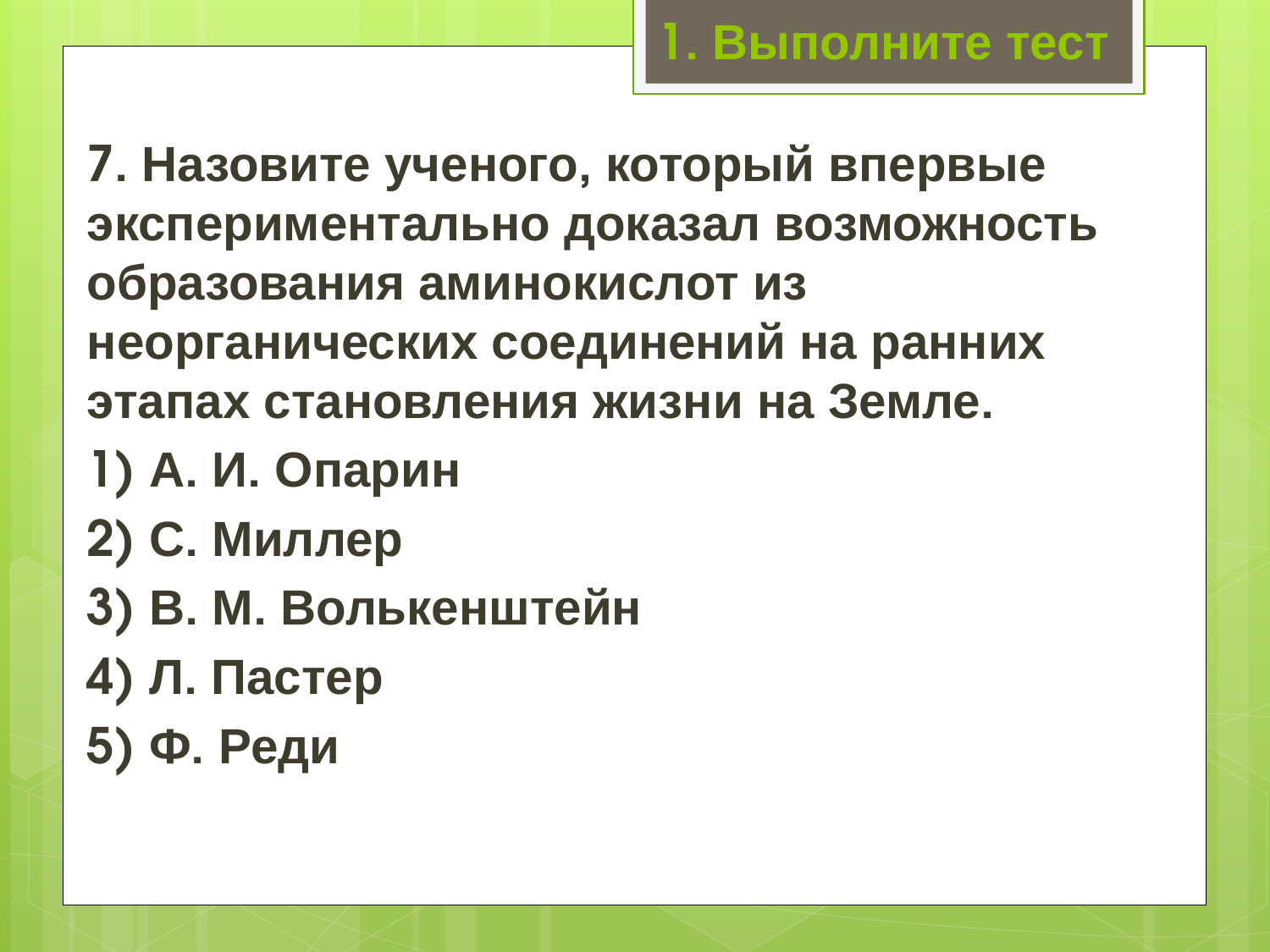

# 1. Выполните тест
7. Назовите ученого, который впервые экспери­ментально доказал возможность образования ами­нокислот из неорганических соединений на ранних этапах становления жизни на Земле.
1) А. И. Опарин
2) С. Миллер
3) В. М. Волькенштейн
4) Л. Пастер
5) Ф. Реди